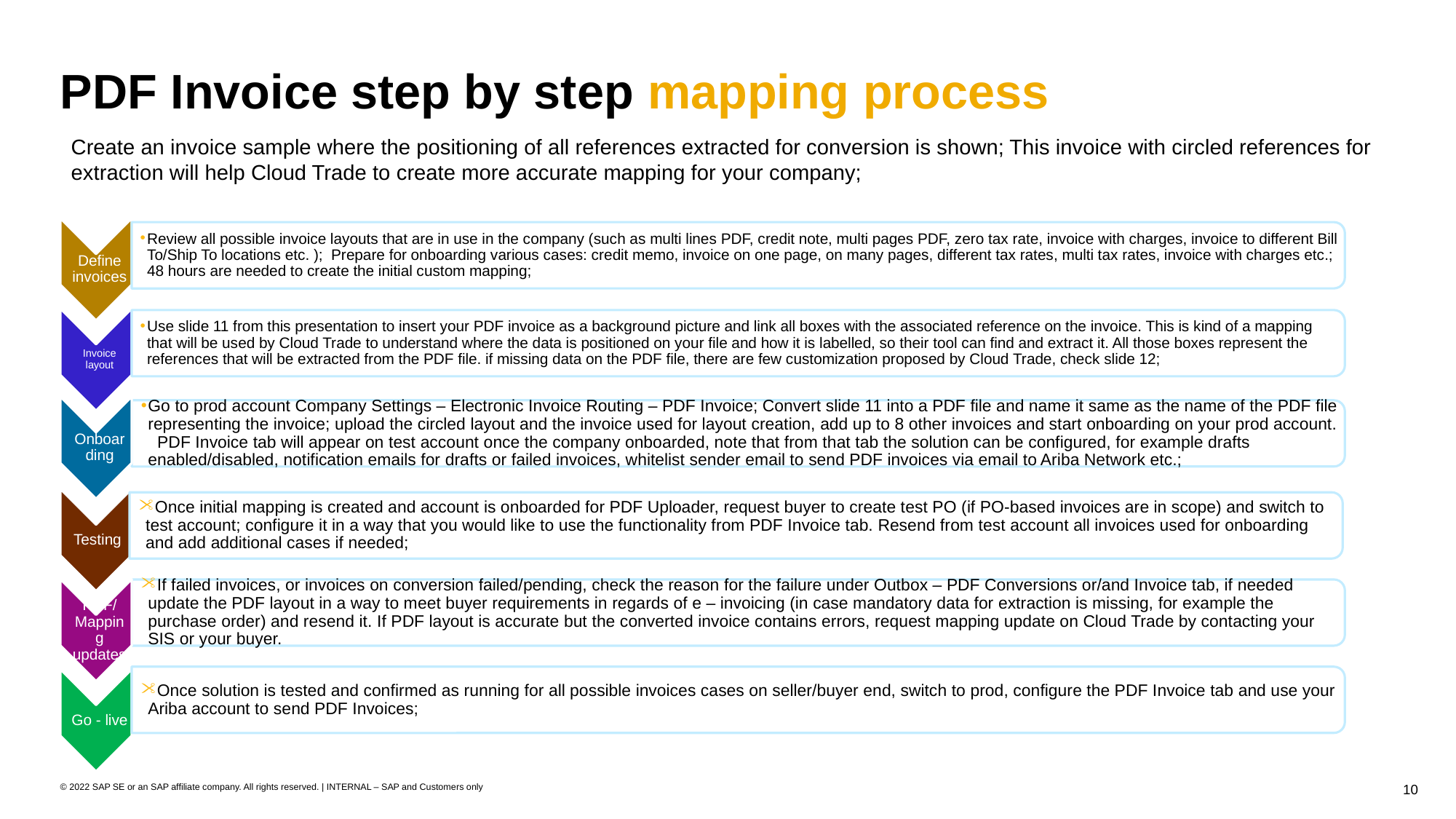

# PDF Invoice step by step mapping process
Create an invoice sample where the positioning of all references extracted for conversion is shown; This invoice with circled references for extraction will help Cloud Trade to create more accurate mapping for your company;

Define invoices
Review all possible invoice layouts that are in use in the company (such as multi lines PDF, credit note, multi pages PDF, zero tax rate, invoice with charges, invoice to different Bill To/Ship To locations etc. );  Prepare for onboarding various cases: credit memo, invoice on one page, on many pages, different tax rates, multi tax rates, invoice with charges etc.; 48 hours are needed to create the initial custom mapping;
Invoice layout
Go to prod account Company Settings – Electronic Invoice Routing – PDF Invoice; Convert slide 11 into a PDF file and name it same as the name of the PDF file representing the invoice; upload the circled layout and the invoice used for layout creation, add up to 8 other invoices and start onboarding on your prod account.   PDF Invoice tab will appear on test account once the company onboarded, note that from that tab the solution can be configured, for example drafts enabled/disabled, notification emails for drafts or failed invoices, whitelist sender email to send PDF invoices via email to Ariba Network etc.;
Onboarding
If failed invoices, or invoices on conversion failed/pending, check the reason for the failure under Outbox – PDF Conversions or/and Invoice tab, if needed update the PDF layout in a way to meet buyer requirements in regards of e – invoicing (in case mandatory data for extraction is missing, for example the purchase order) and resend it. If PDF layout is accurate but the converted invoice contains errors, request mapping update on Cloud Trade by contacting your SIS or your buyer.
Testing
Use slide 11 from this presentation to insert your PDF invoice as a background picture and link all boxes with the associated reference on the invoice. This is kind of a mapping that will be used by Cloud Trade to understand where the data is positioned on your file and how it is labelled, so their tool can find and extract it. All those boxes represent the references that will be extracted from the PDF file. if missing data on the PDF file, there are few customization proposed by Cloud Trade, check slide 12;
PDF/Mapping updates
Once initial mapping is created and account is onboarded for PDF Uploader, request buyer to create test PO (if PO-based invoices are in scope) and switch to test account; configure it in a way that you would like to use the functionality from PDF Invoice tab. Resend from test account all invoices used for onboarding and add additional cases if needed;
Go - live
Once solution is tested and confirmed as running for all possible invoices cases on seller/buyer end, switch to prod, configure the PDF Invoice tab and use your Ariba account to send PDF Invoices;